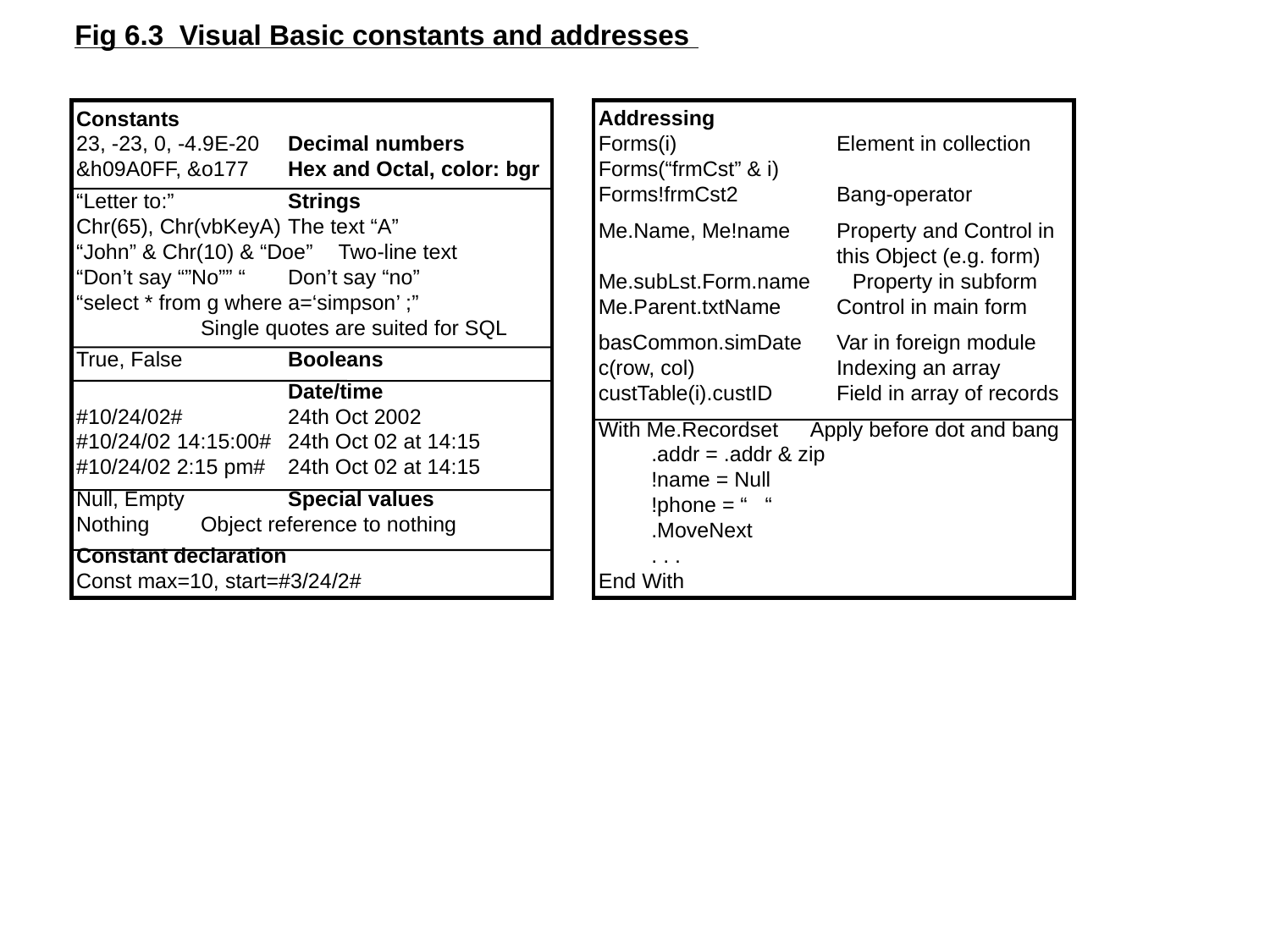

Fig 6.3  Visual Basic constants and addresses
Constants
23, -23, 0, -4.9E-20 	Decimal numbers
&h09A0FF, &o177	Hex and Octal, color: bgr
“Letter to:”		Strings
Chr(65), Chr(vbKeyA)	The text “A”
“John” & Chr(10) & “Doe”	Two-line text
“Don’t say “”No”” “	Don’t say “no”
“select * from g where a=‘simpson’ ;”
	Single quotes are suited for SQL
True, False		Booleans
		Date/time
#10/24/02#		24th Oct 2002
#10/24/02 14:15:00#	24th Oct 02 at 14:15
#10/24/02 2:15 pm#	24th Oct 02 at 14:15
Null, Empty		Special values
Nothing	Object reference to nothing
Constant declaration
Const max=10, start=#3/24/2#
Addressing
Forms(i)		Element in collection
Forms(“frmCst” & i)
Forms!frmCst2		Bang-operator
Me.Name, Me!name		Property and Control in
			this Object (e.g. form)
Me.subLst.Form.name		Property in subform
Me.Parent.txtName		Control in main form
basCommon.simDate		Var in foreign module
c(row, col)		Indexing an array
custTable(i).custID		Field in array of records
With Me.Recordset	Apply before dot and bang
	.addr = .addr & zip
	!name = Null
	!phone = “   “
	.MoveNext
	. . .
End With